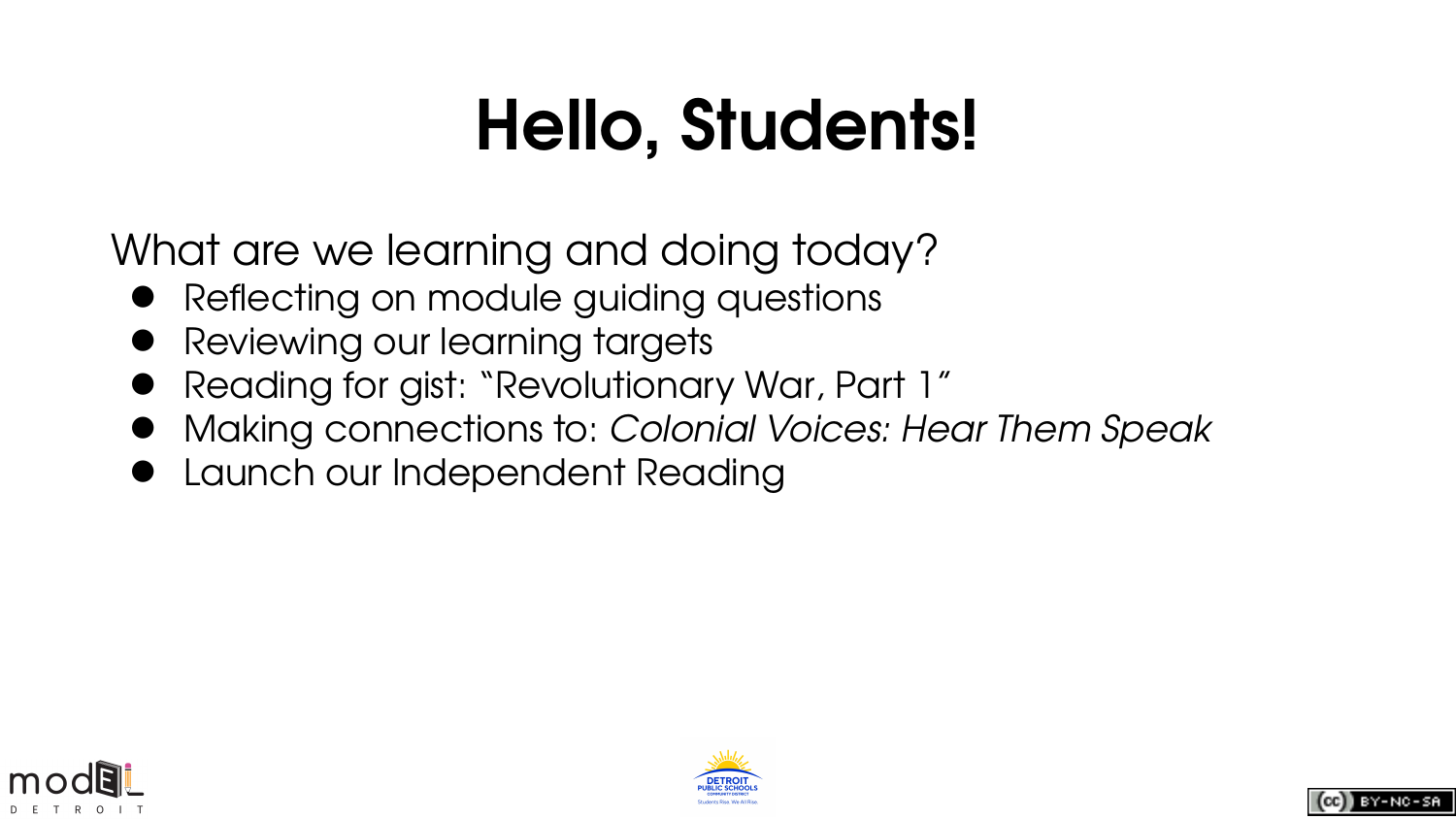

# Hello, Students!
What are we learning and doing today?
Reflecting on module guiding questions
Reviewing our learning targets
Reading for gist: “Revolutionary War, Part 1”
Making connections to: Colonial Voices: Hear Them Speak
Launch our Independent Reading